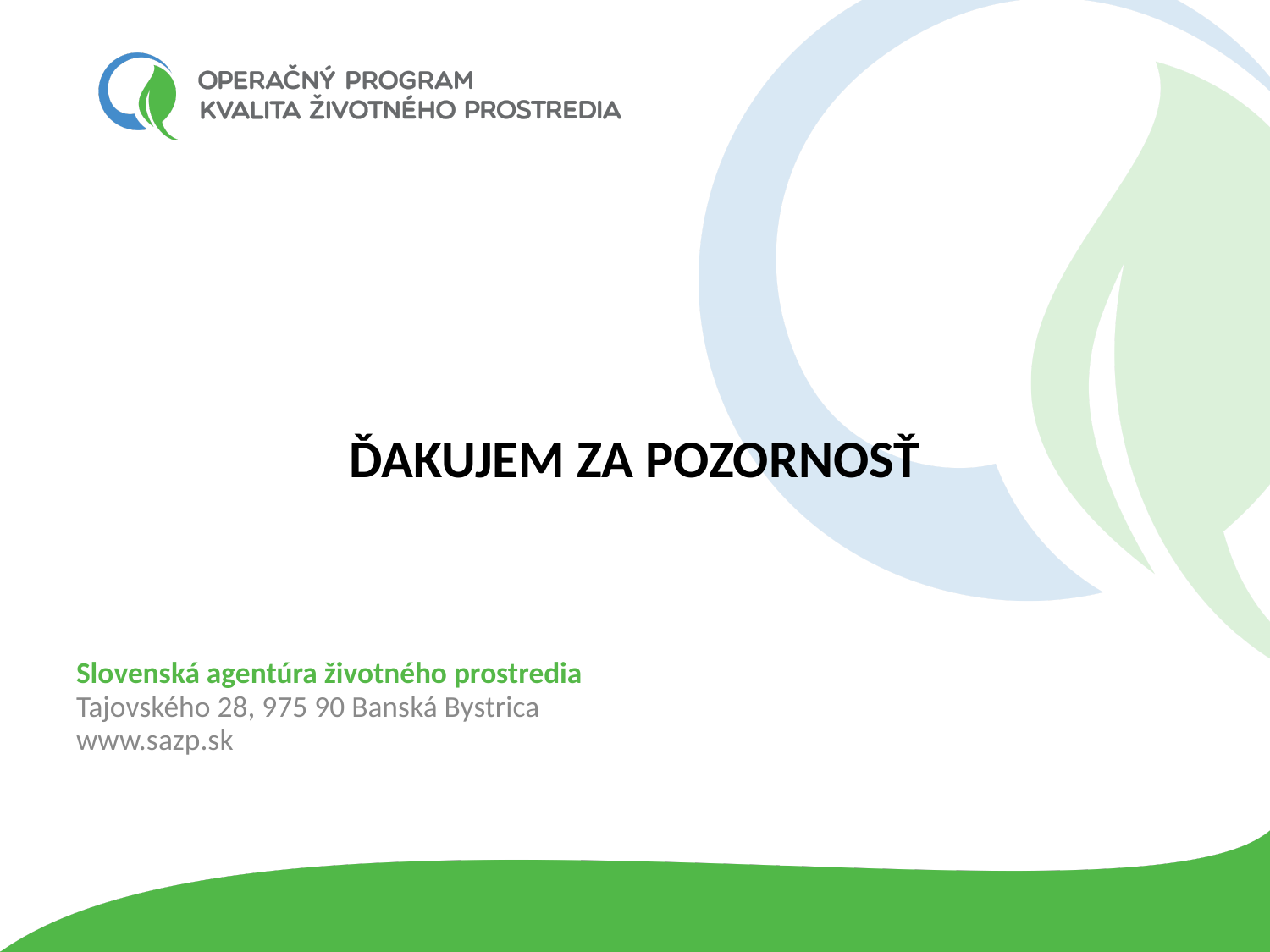

ĎAKUJEM ZA POZORNOSŤ

Slovenská agentúra životného prostredia
Tajovského 28, 975 90 Banská Bystrica
www.sazp.sk